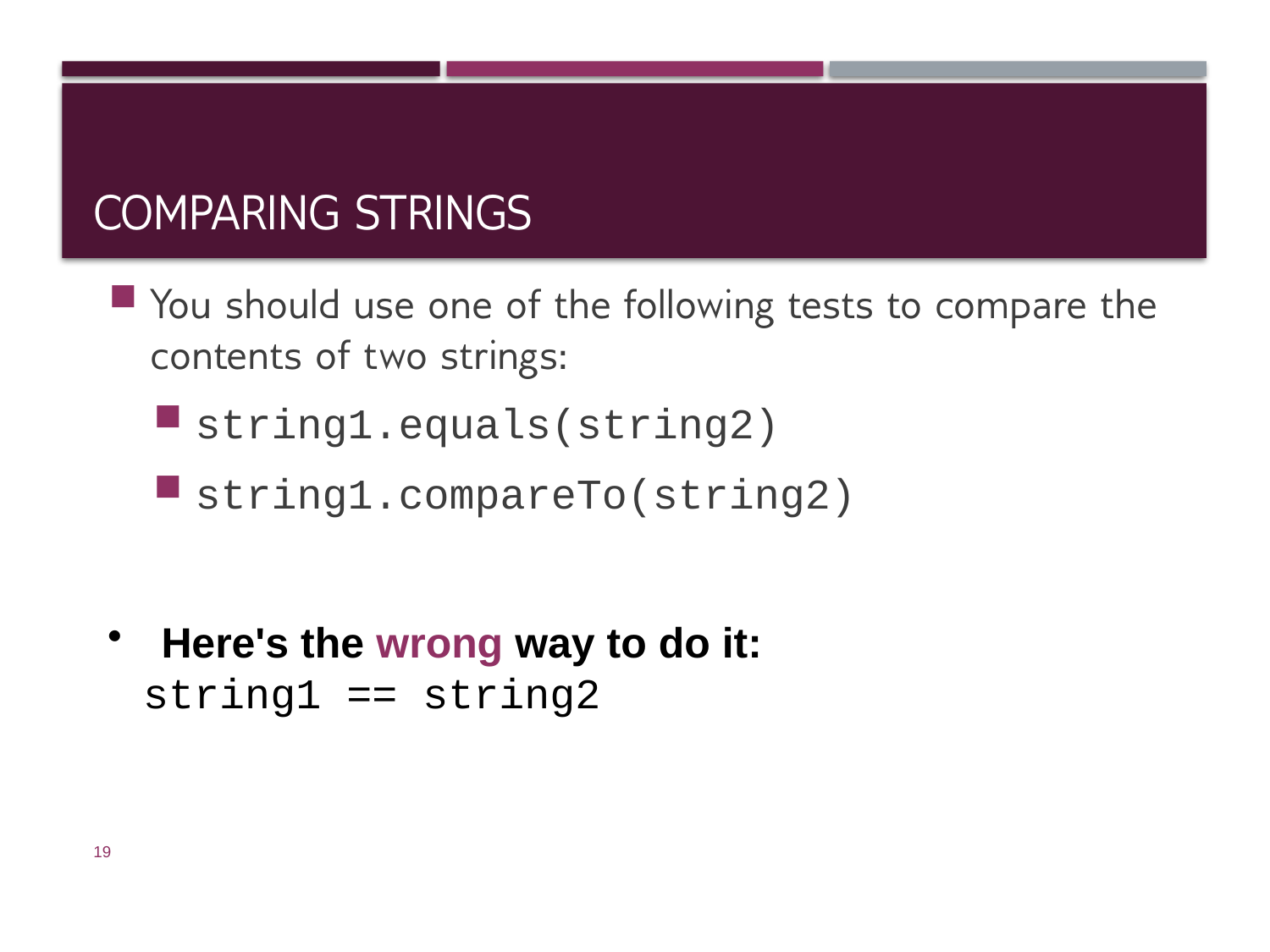

# Comparing Strings
You should use one of the following tests to compare the contents of two strings:
string1.equals(string2)
string1.compareTo(string2)
  Here's the wrong way to do it:
   string1 == string2
19